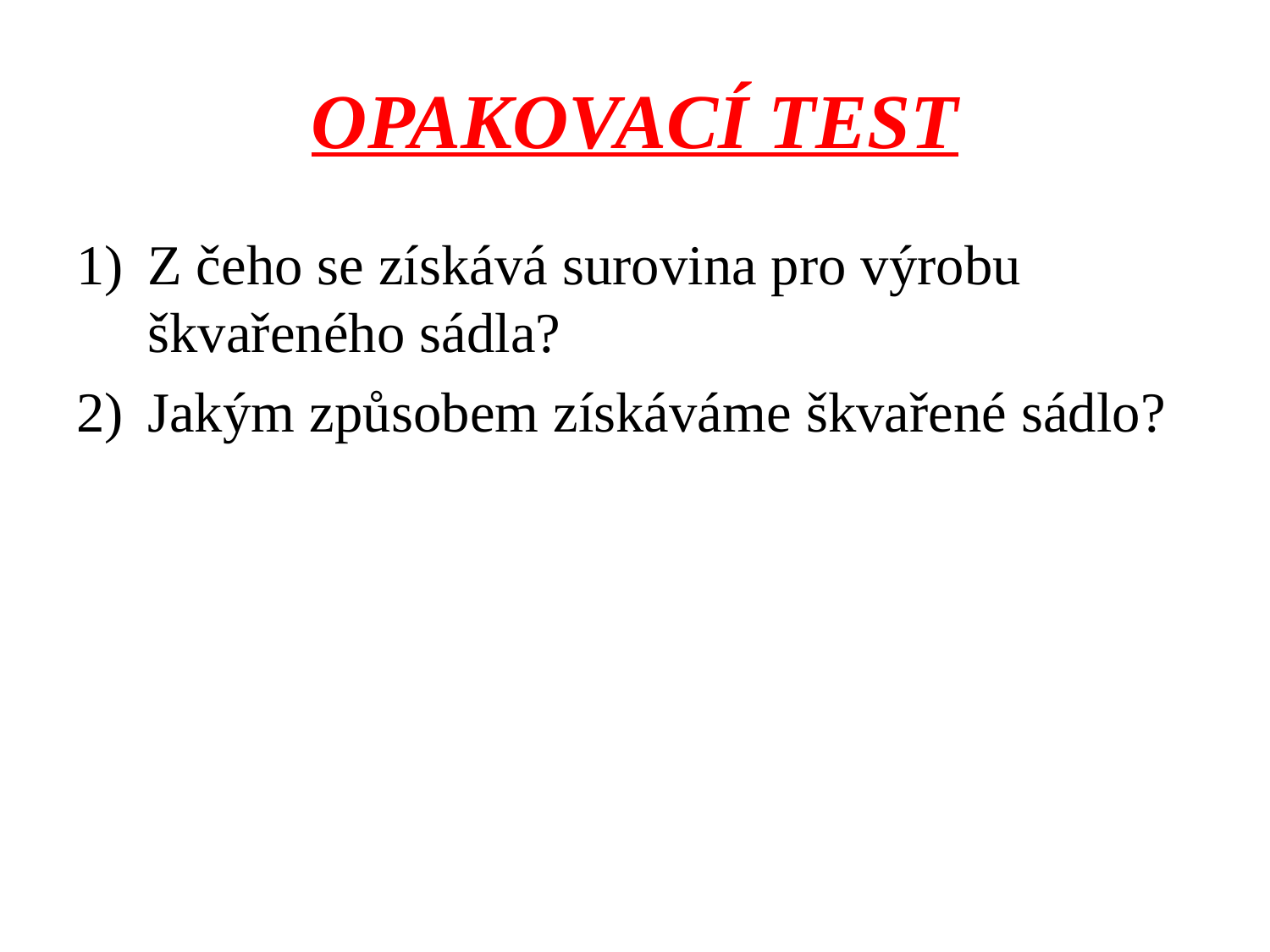

# OPAKOVACÍ TEST
Z čeho se získává surovina pro výrobu škvařeného sádla?
Jakým způsobem získáváme škvařené sádlo?